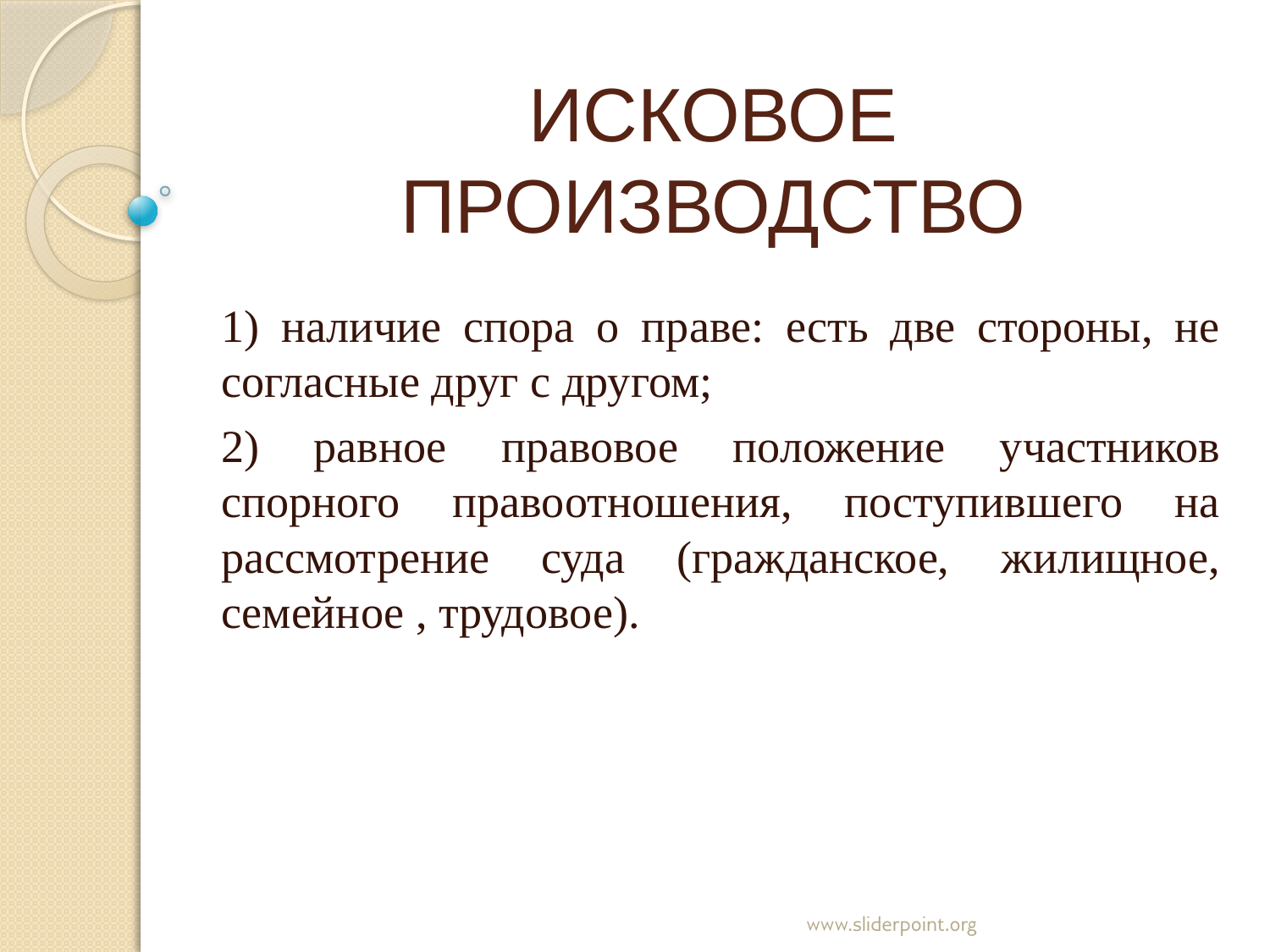

# ИСКОВОЕ ПРОИЗВОДСТВО
1) наличие спора о праве: есть две стороны, не согласные друг с другом;
2) равное правовое положение участников спорного правоотношения, поступившего на рассмотрение суда (гражданское, жилищное, семейное , трудовое).

www.sliderpoint.org